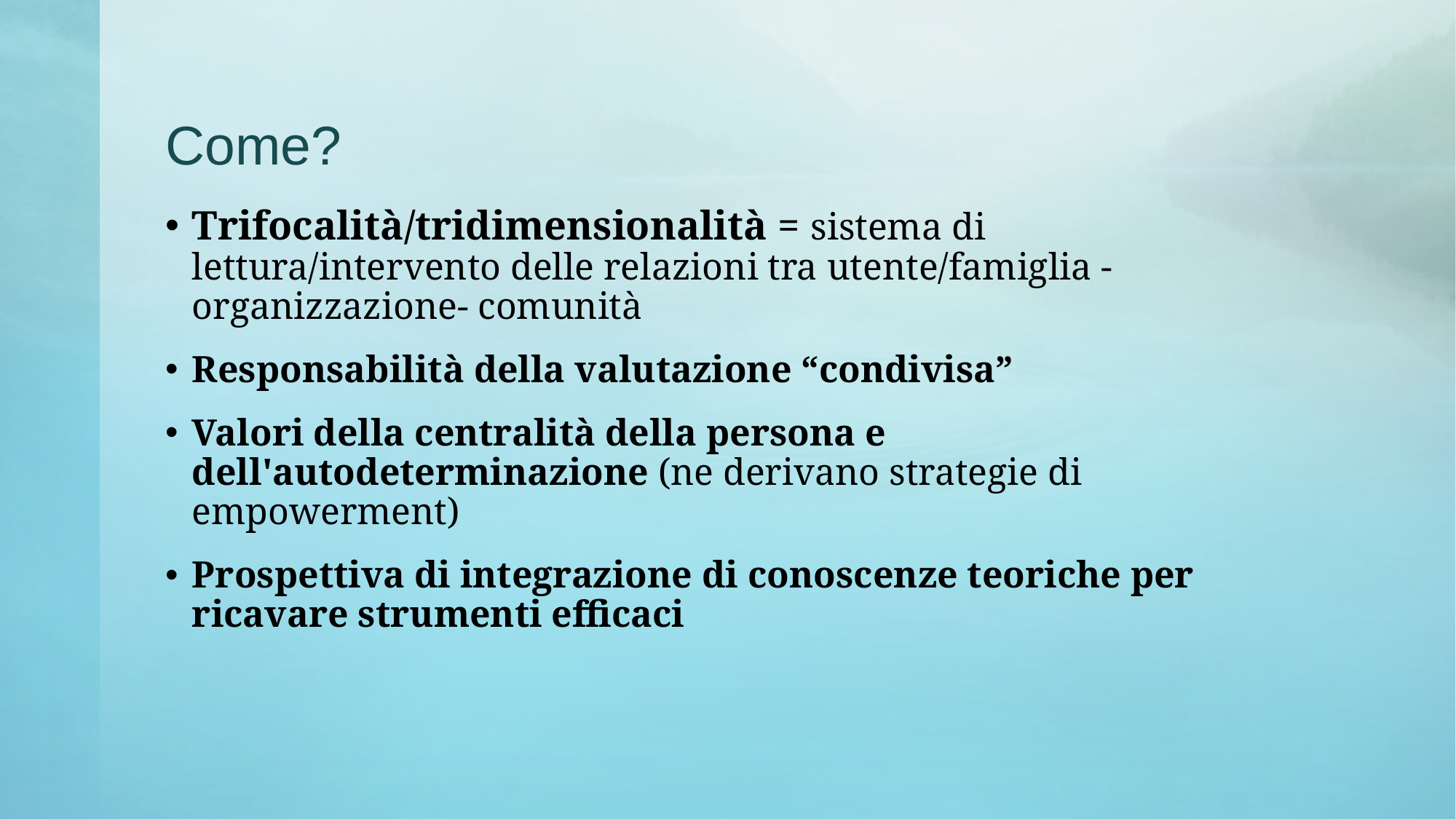

# Come?
Trifocalità/tridimensionalità = sistema di lettura/intervento delle relazioni tra utente/famiglia -organizzazione- comunità
Responsabilità della valutazione “condivisa”
Valori della centralità della persona e dell'autodeterminazione (ne derivano strategie di empowerment)
Prospettiva di integrazione di conoscenze teoriche per ricavare strumenti efficaci